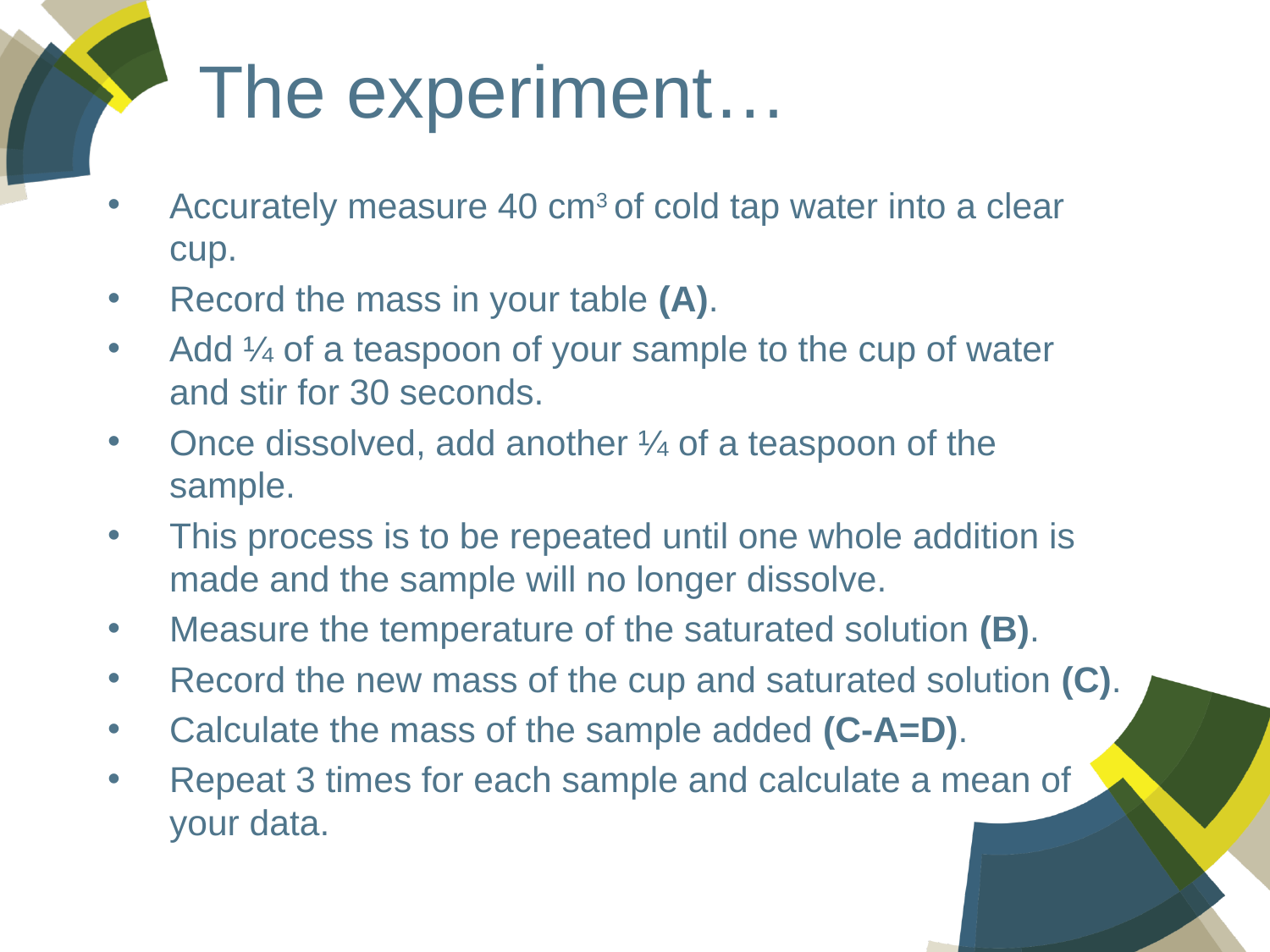

# The experiment…
Accurately measure 40 cm3 of cold tap water into a clear cup.
Record the mass in your table (A).
Add ¼ of a teaspoon of your sample to the cup of water and stir for 30 seconds.
Once dissolved, add another ¼ of a teaspoon of the sample.
This process is to be repeated until one whole addition is made and the sample will no longer dissolve.
Measure the temperature of the saturated solution (B).
Record the new mass of the cup and saturated solution (C).
Calculate the mass of the sample added (C-A=D).
Repeat 3 times for each sample and calculate a mean of your data.